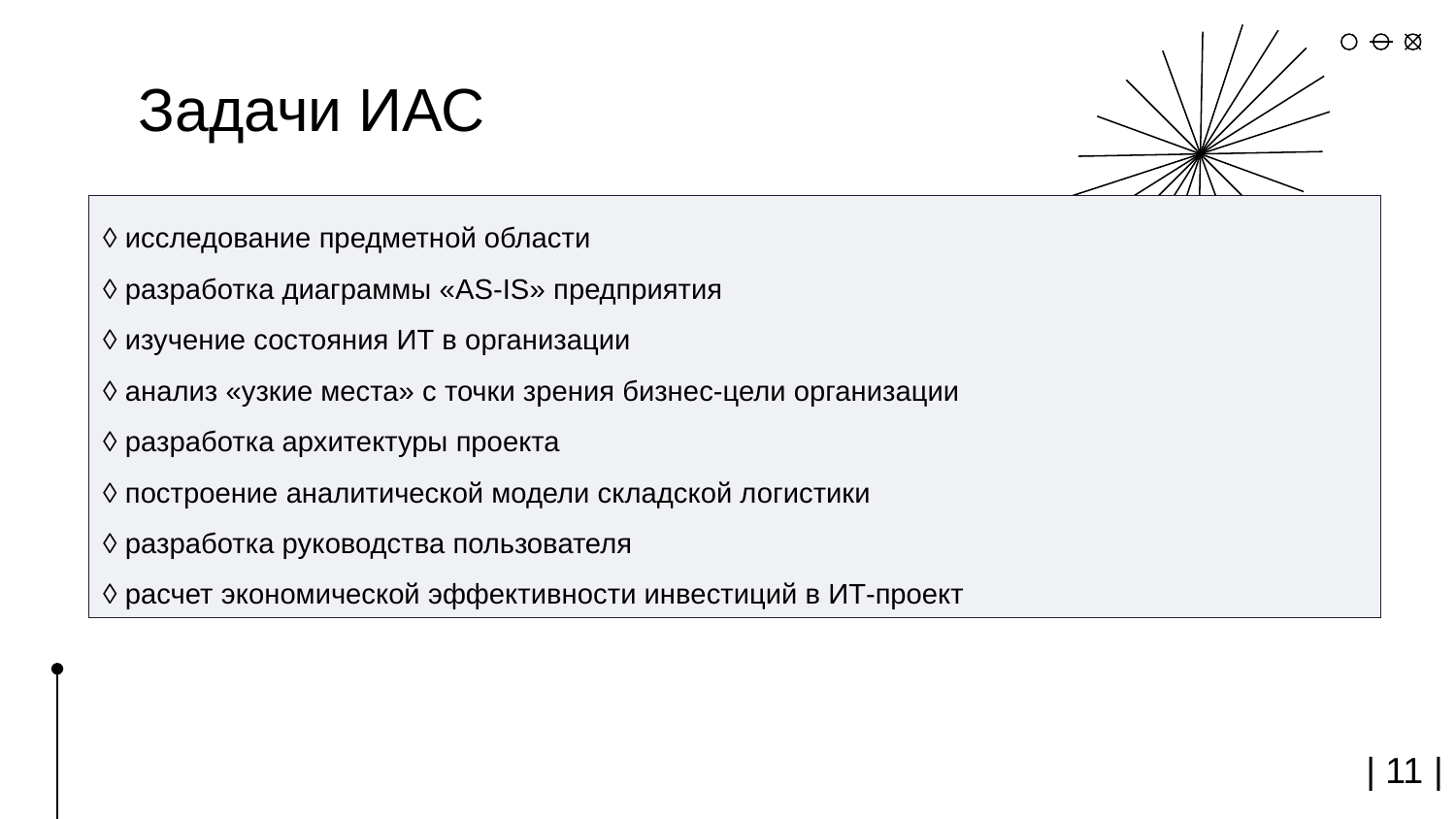

# Задачи ИАС
◊ исследование предметной области
◊ разработка диаграммы «AS-IS» предприятия
◊ изучение состояния ИТ в организации
◊ анализ «узкие места» с точки зрения бизнес-цели организации
◊ разработка архитектуры проекта
◊ построение аналитической модели складской логистики
◊ разработка руководства пользователя
◊ расчет экономической эффективности инвестиций в ИТ-проект
 | 11 |